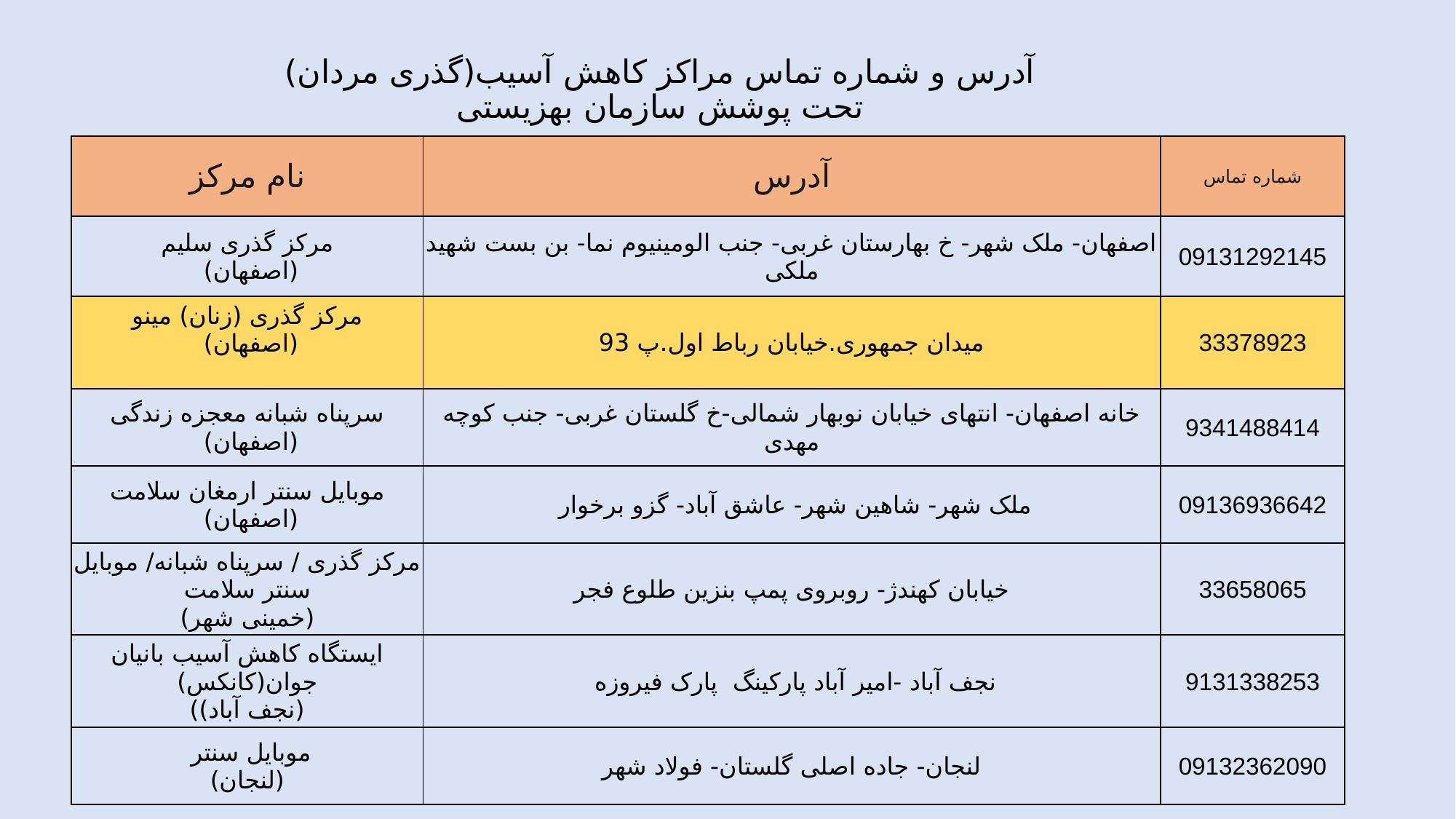

# آدرس و شماره تماس مراکز کاهش آسیب(گذری مردان) تحت پوشش سازمان بهزیستی
| نام مرکز | آدرس | شماره تماس |
| --- | --- | --- |
| مرکز گذری سلیم (اصفهان) | اصفهان- ملک شهر- خ بهارستان غربی- جنب الومینیوم نما- بن بست شهید ملکی | 09131292145 |
| مرکز گذری (زنان) مینو (اصفهان) | میدان جمهوری.خیابان رباط اول.پ 93 | 33378923 |
| سرپناه شبانه معجزه زندگی (اصفهان) | خانه اصفهان- انتهای خیابان نوبهار شمالی-خ گلستان غربی- جنب کوچه مهدی | 9341488414 |
| موبایل سنتر ارمغان سلامت (اصفهان) | ملک شهر- شاهین شهر- عاشق آباد- گزو برخوار | 09136936642 |
| مرکز گذری / سرپناه شبانه/ موبایل سنتر سلامت (خمینی شهر) | خیابان کهندژ- روبروی پمپ بنزین طلوع فجر | 33658065 |
| ایستگاه کاهش آسیب بانیان جوان(کانکس) (نجف آباد)) | نجف آباد -امیر آباد پارکینگ پارک فیروزه | 9131338253 |
| موبایل سنتر (لنجان) | لنجان- جاده اصلی گلستان- فولاد شهر | 09132362090 |